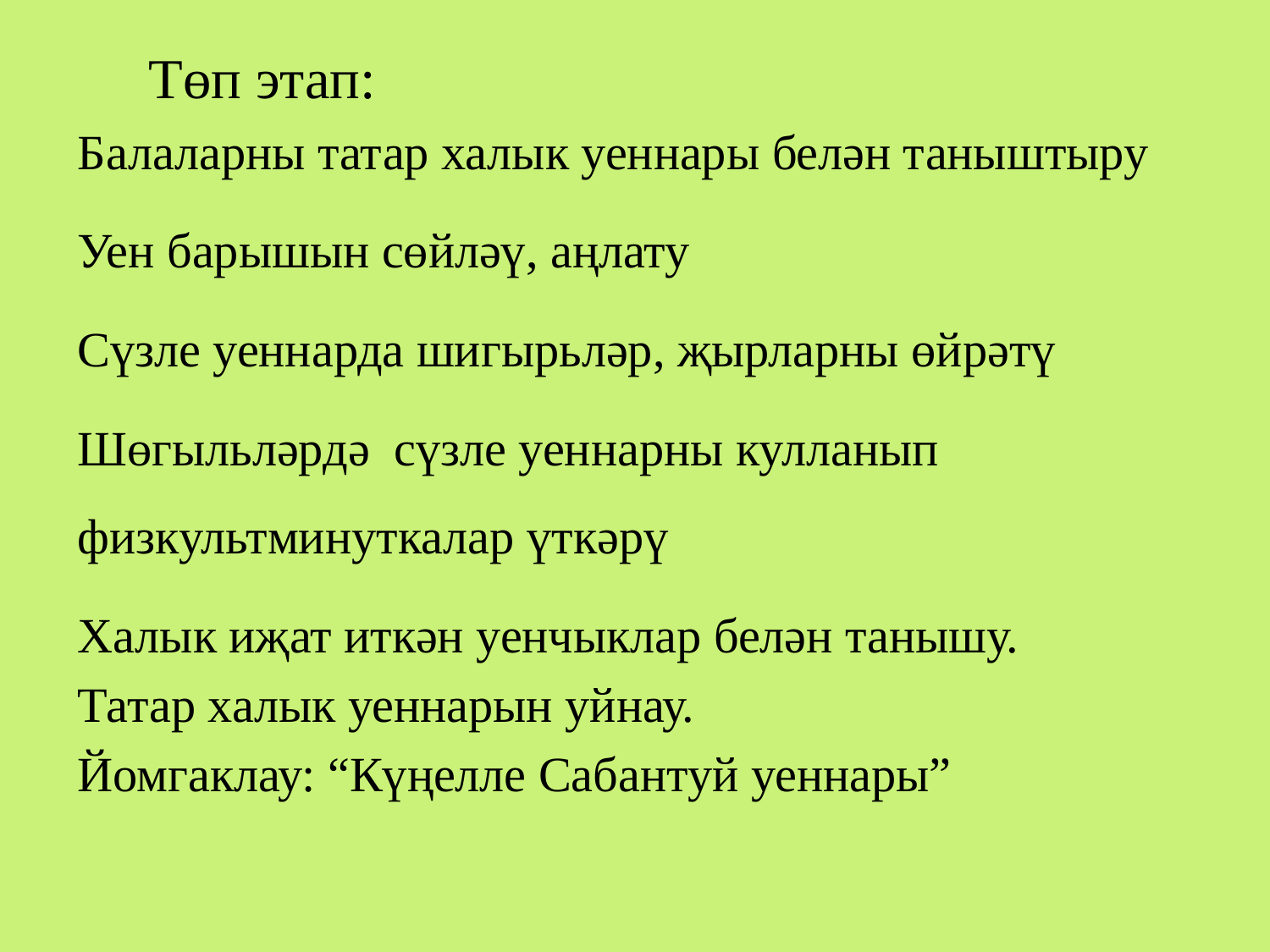

Төп этап:
Балаларны татар халык уеннары белән таныштыру
Уен барышын сөйләү, аңлату
Сүзле уеннарда шигырьләр, җырларны өйрәтү
Шөгыльләрдә  сүзле уеннарны кулланып физкультминуткалар үткәрү
Халык иҗат иткән уенчыклар белән танышу.
Татар халык уеннарын уйнау.
Йомгаклау: “Күңелле Сабантуй уеннары”
#